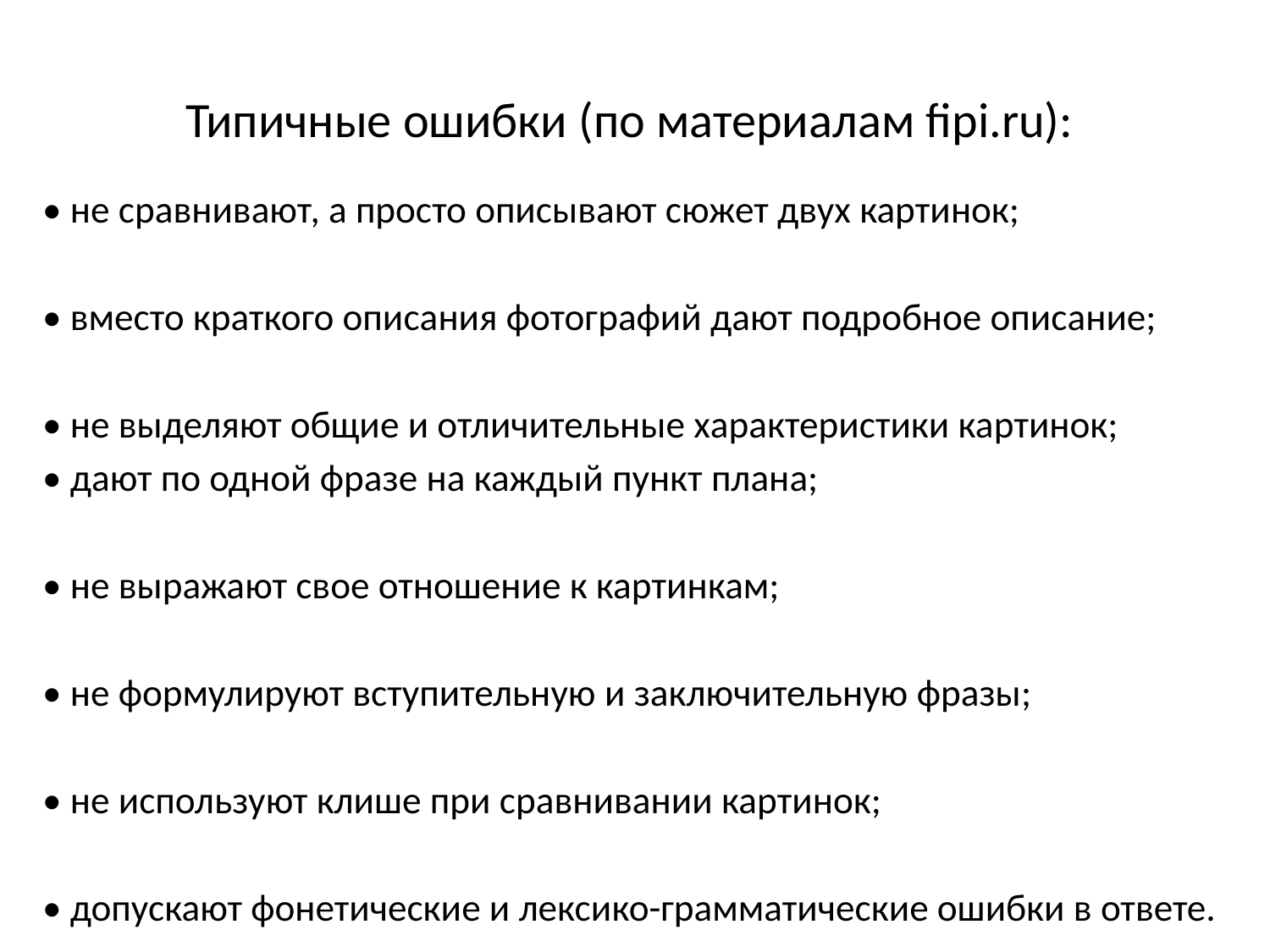

# Типичные ошибки (по материалам fipi.ru):
• не сравнивают, а просто описывают сюжет двух картинок;

• вместо краткого описания фотографий дают подробное описание;

• не выделяют общие и отличительные характеристики картинок;
• дают по одной фразе на каждый пункт плана;

• не выражают свое отношение к картинкам;

• не формулируют вступительную и заключительную фразы;

• не используют клише при сравнивании картинок;

• допускают фонетические и лексико-грамматические ошибки в ответе.